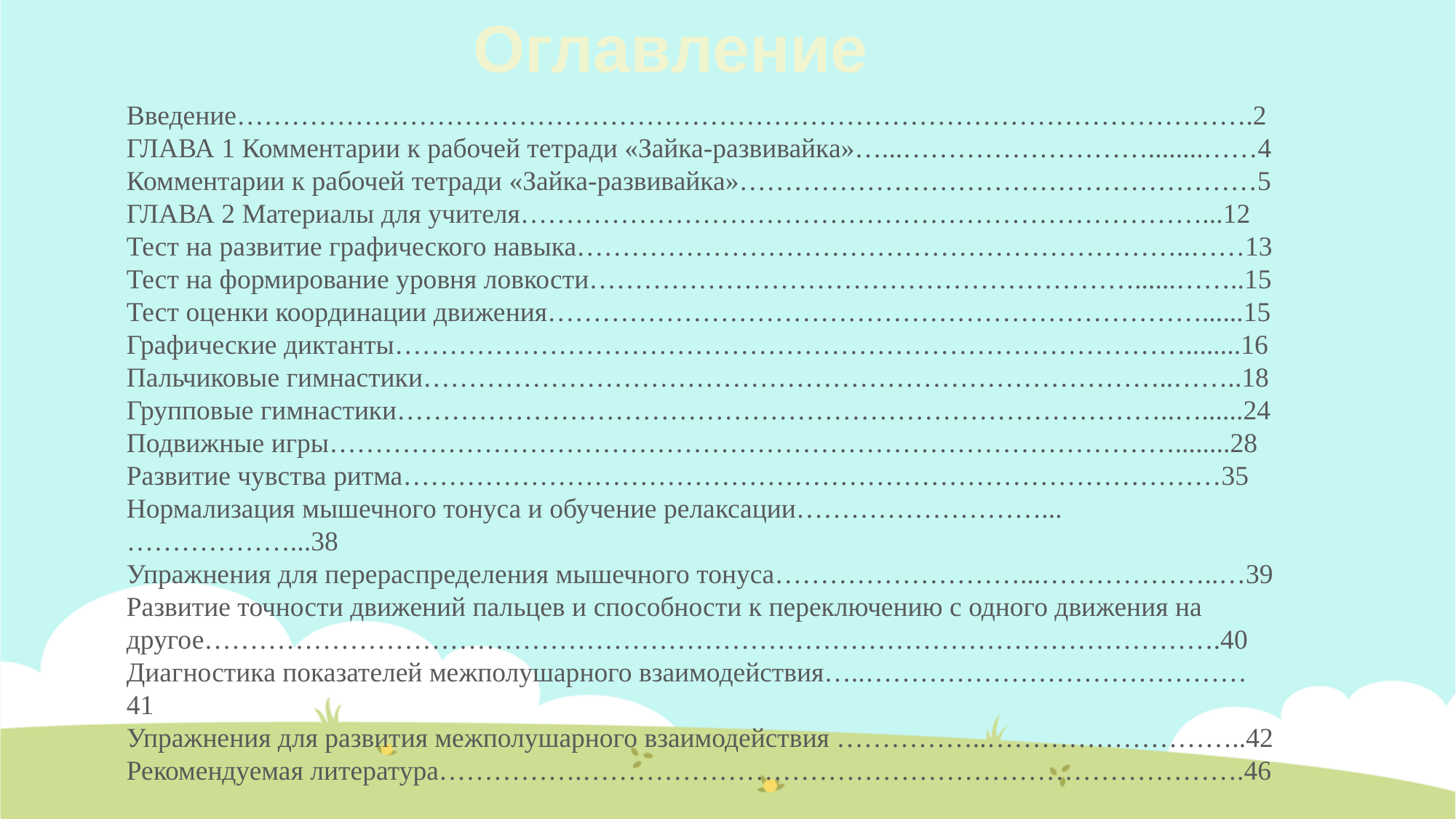

Оглавление
Введение………………………………………………………………………………………………….2
ГЛАВА 1 Комментарии к рабочей тетради «Зайка-развивайка»…...………………………........……4
Комментарии к рабочей тетради «Зайка-развивайка»…………………………………………………5
ГЛАВА 2 Материалы для учителя…………………………………………………………………...12
Тест на развитие графического навыка…………………………………………………………..……13
Тест на формирование уровня ловкости……………………………………………………......……..15
Тест оценки координации движения………………………………………………………………......15
Графические диктанты……………………………………………………………………………........16
Пальчиковые гимнастики………………………………………………………………………..……..18
Групповые гимнастики…………………………………………………………………………..…......24
Подвижные игры…………………………………………………………………………………........28
Развитие чувства ритма………………………………………………………………………………35
Нормализация мышечного тонуса и обучение релаксации………………………...………………...38
Упражнения для перераспределения мышечного тонуса………………………...………………..…39
Развитие точности движений пальцев и способности к переключению с одного движения на другое………………………………………………………………………………………………….40
Диагностика показателей межполушарного взаимодействия…..……………………………………41
Упражнения для развития межполушарного взаимодействия ……………..………………………..42
Рекомендуемая литература…………….……………………………………………………………….46